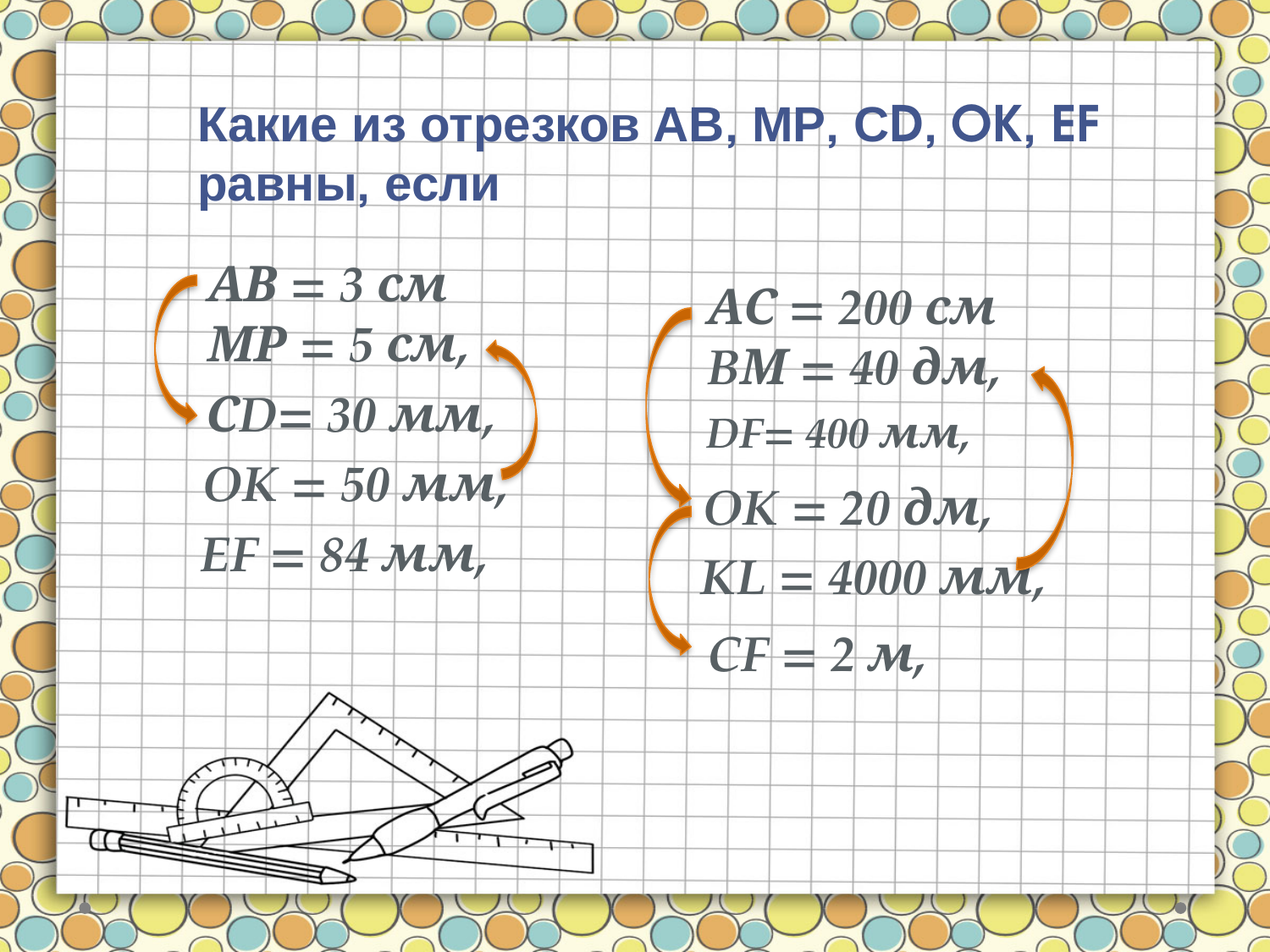

Какие из отрезков АВ, МР, СD, OK, EF равны, если
АВ = 3 см
АС = 200 см

МР = 5 см,

BМ = 40 дм,

СD= 30 мм,
DF= 400 мм,
OK = 50 мм,
OK = 20 дм,

EF = 84 мм,
KL = 4000 мм,
CF = 2 м,